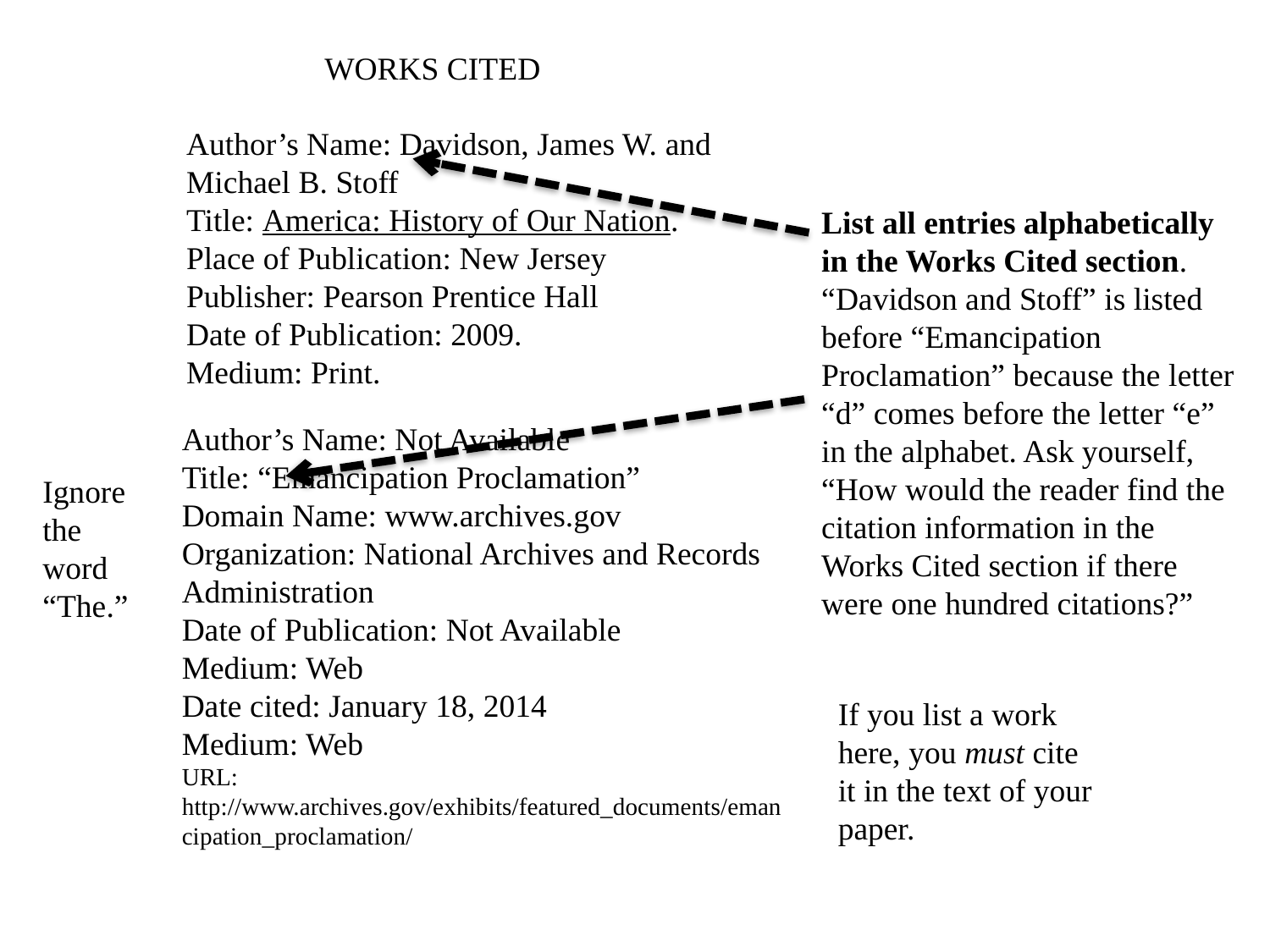

WORKS CITED
Author’s Name: Davidson, James W. and Michael B. Stoff
Title: America: History of Our Nation.
Place of Publication: New Jersey
Publisher: Pearson Prentice Hall
Date of Publication: 2009.
Medium: Print.
List all entries alphabetically in the Works Cited section.
“Davidson and Stoff” is listed before “Emancipation Proclamation” because the letter “d” comes before the letter “e” in the alphabet. Ask yourself, “How would the reader find the citation information in the Works Cited section if there were one hundred citations?”
Author’s Name: Not Available
Title: “Emancipation Proclamation”
Domain Name: www.archives.gov
Organization: National Archives and Records Administration
Date of Publication: Not Available
Medium: Web
Date cited: January 18, 2014
Medium: Web
URL: http://www.archives.gov/exhibits/featured_documents/emancipation_proclamation/
Ignore the word “The.”
If you list a work here, you must cite it in the text of your paper.